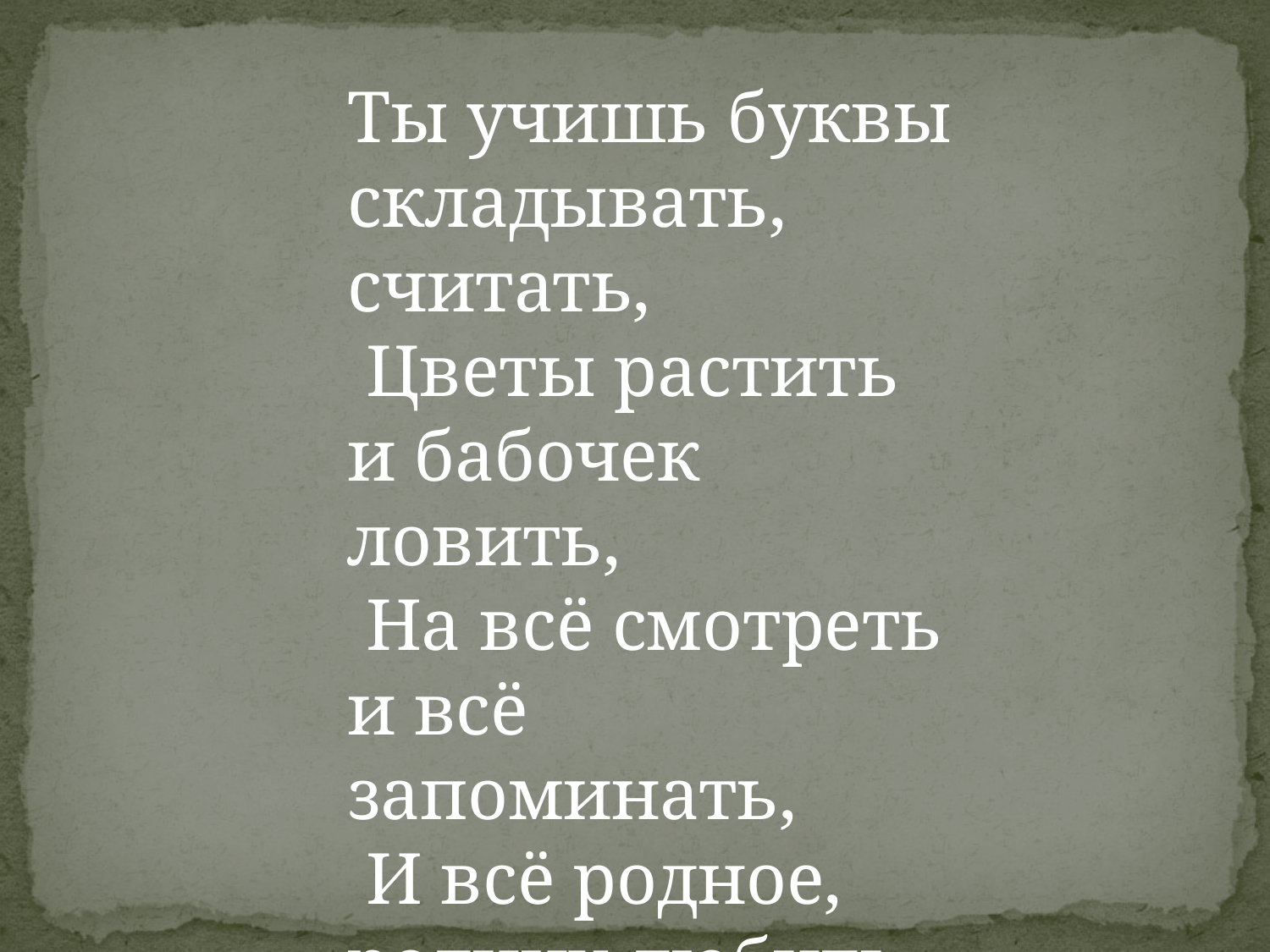

Ты учишь буквы складывать, считать,
 Цветы растить и бабочек ловить,
 На всё смотреть и всё запоминать,
 И всё родное, родину любить